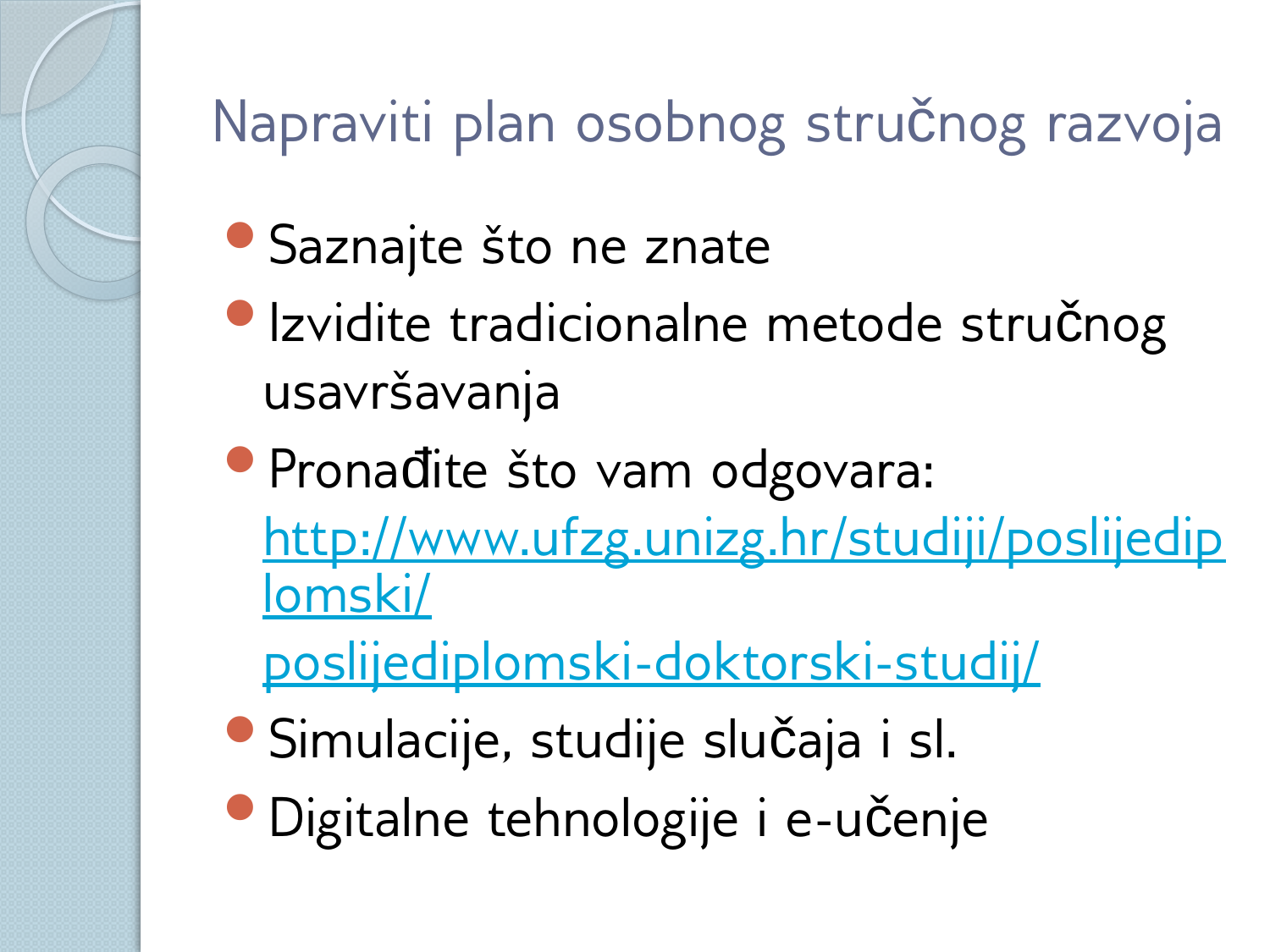

# Napraviti plan osobnog stručnog razvoja
Saznajte što ne znate
Izvidite tradicionalne metode stručnog usavršavanja
Pronađite što vam odgovara: http://www.ufzg.unizg.hr/studiji/poslijediplomski/poslijediplomski-doktorski-studij/
Simulacije, studije slučaja i sl.
Digitalne tehnologije i e-učenje